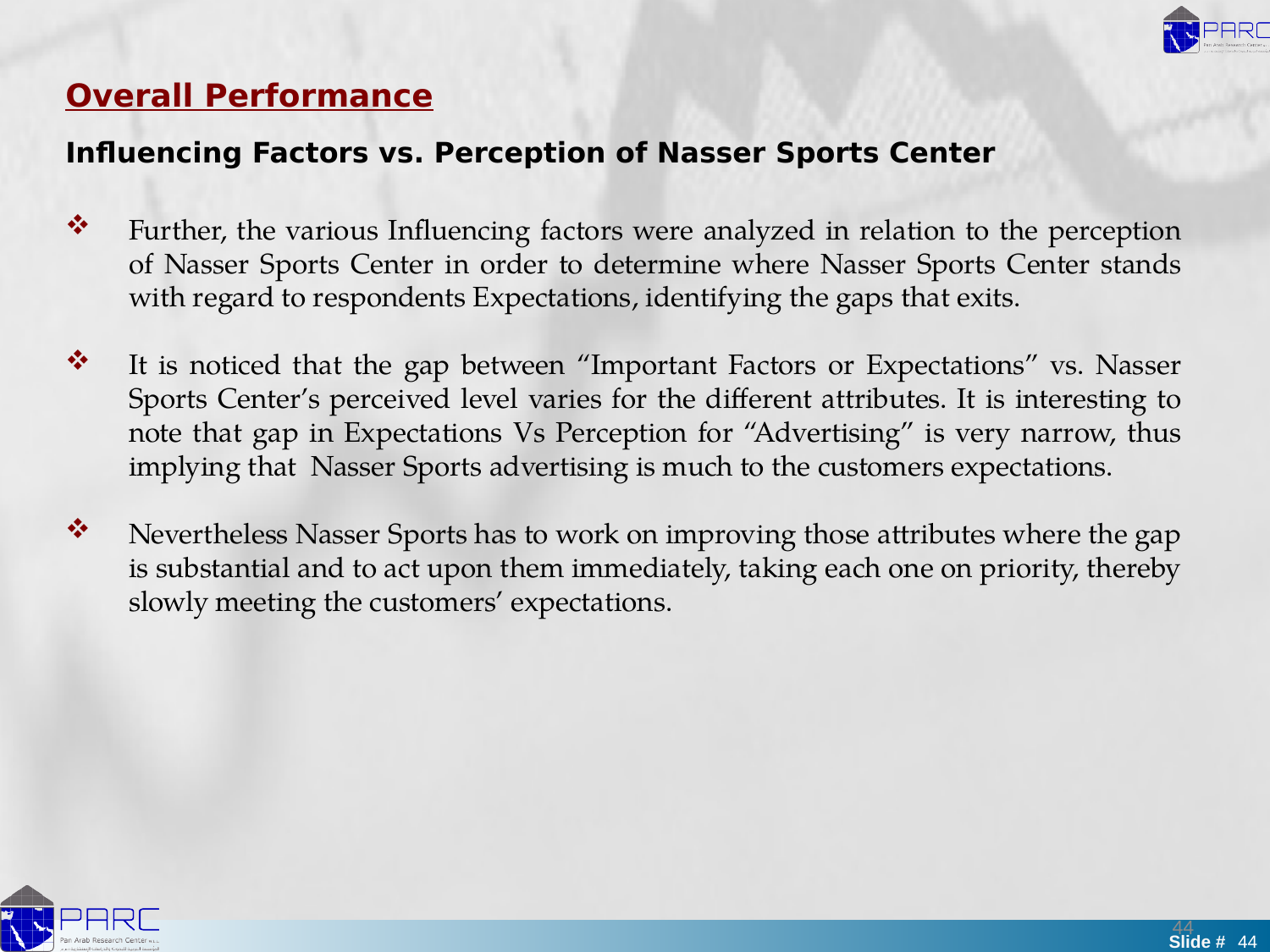

Overall Performance

Influencing Factors vs. Perception of Nasser Sports Center

Further, the various Influencing factors were analyzed in relation to the perception of Nasser Sports Center in order to determine where Nasser Sports Center stands with regard to respondents Expectations, identifying the gaps that exits.

It is noticed that the gap between “Important Factors or Expectations” vs. Nasser Sports Center’s perceived level varies for the different attributes. It is interesting to note that gap in Expectations Vs Perception for “Advertising” is very narrow, thus implying that  Nasser Sports advertising is much to the customers expectations.

Nevertheless Nasser Sports has to work on improving those attributes where the gap is substantial and to act upon them immediately, taking each one on priority, thereby slowly meeting the customers’ expectations.

44
44